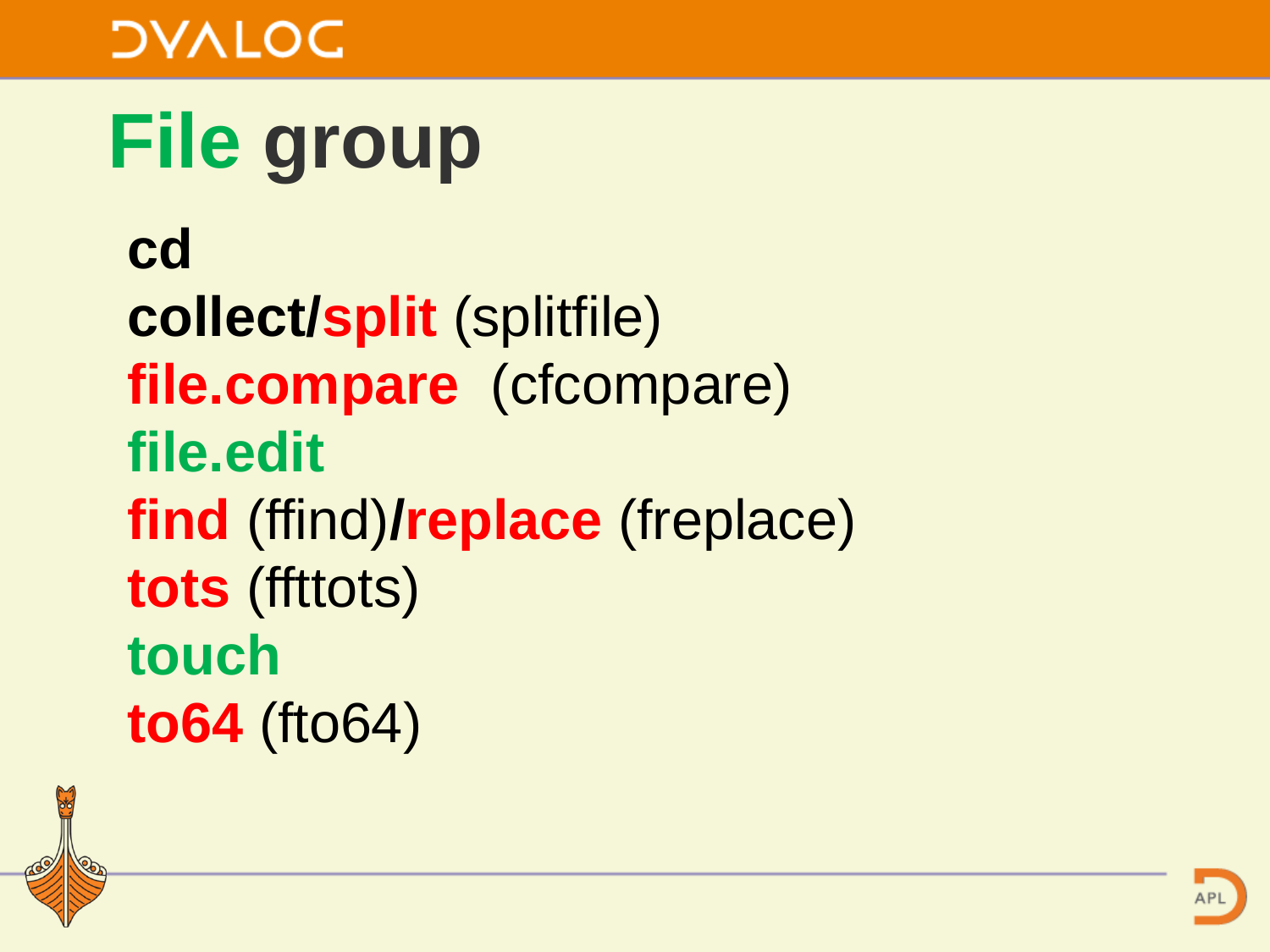

# File group
cd
collect/split (splitfile)
file.compare  (cfcompare)
file.edit
find (ffind)/replace (freplace)
tots (ffttots)
touch
to64 (fto64)